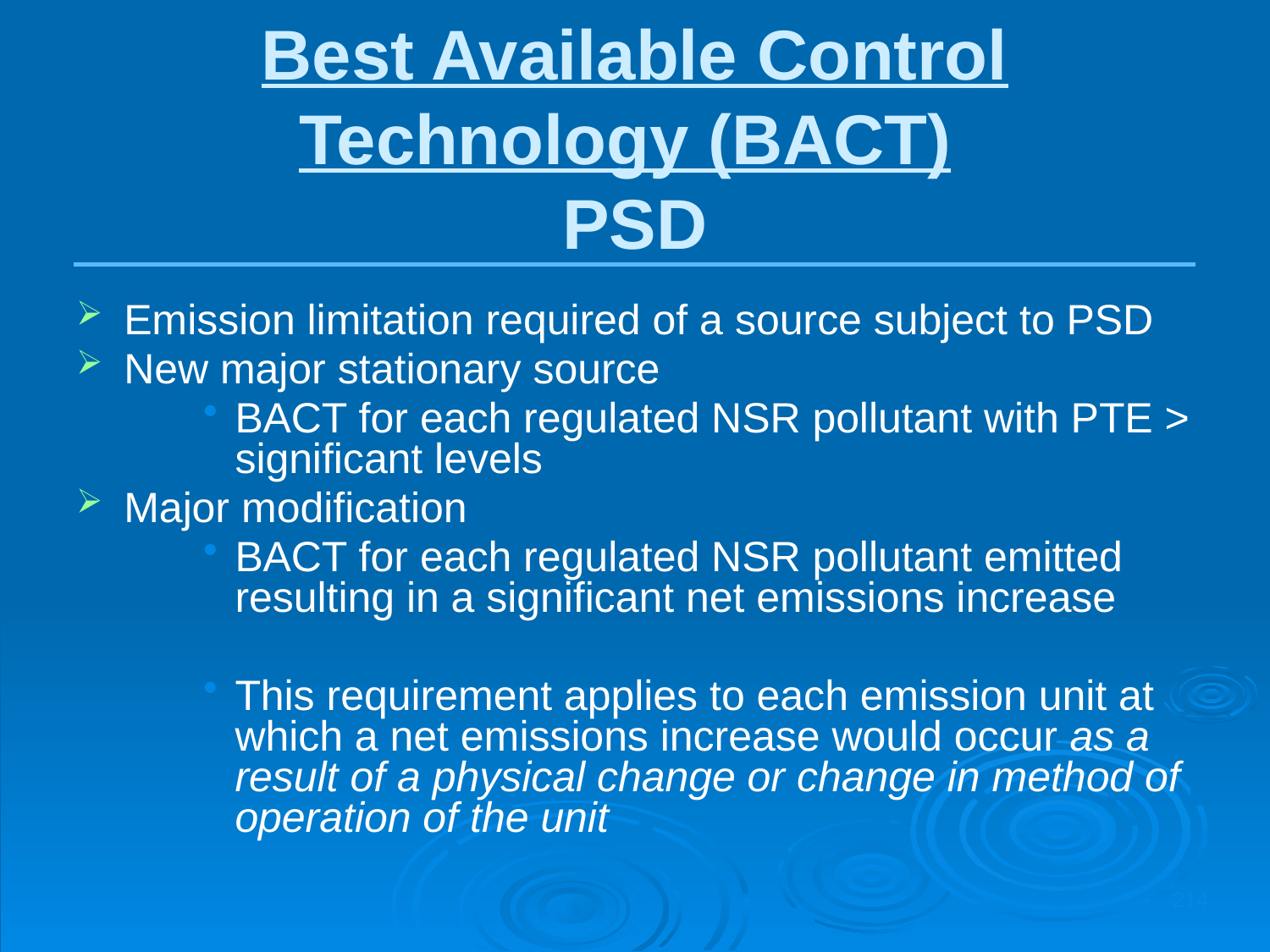

Best Available Control Technology (BACT)
PSD
Emission limitation required of a source subject to PSD
New major stationary source
BACT for each regulated NSR pollutant with PTE > significant levels
Major modification
BACT for each regulated NSR pollutant emitted resulting in a significant net emissions increase

This requirement applies to each emission unit at which a net emissions increase would occur as a result of a physical change or change in method of operation of the unit

214